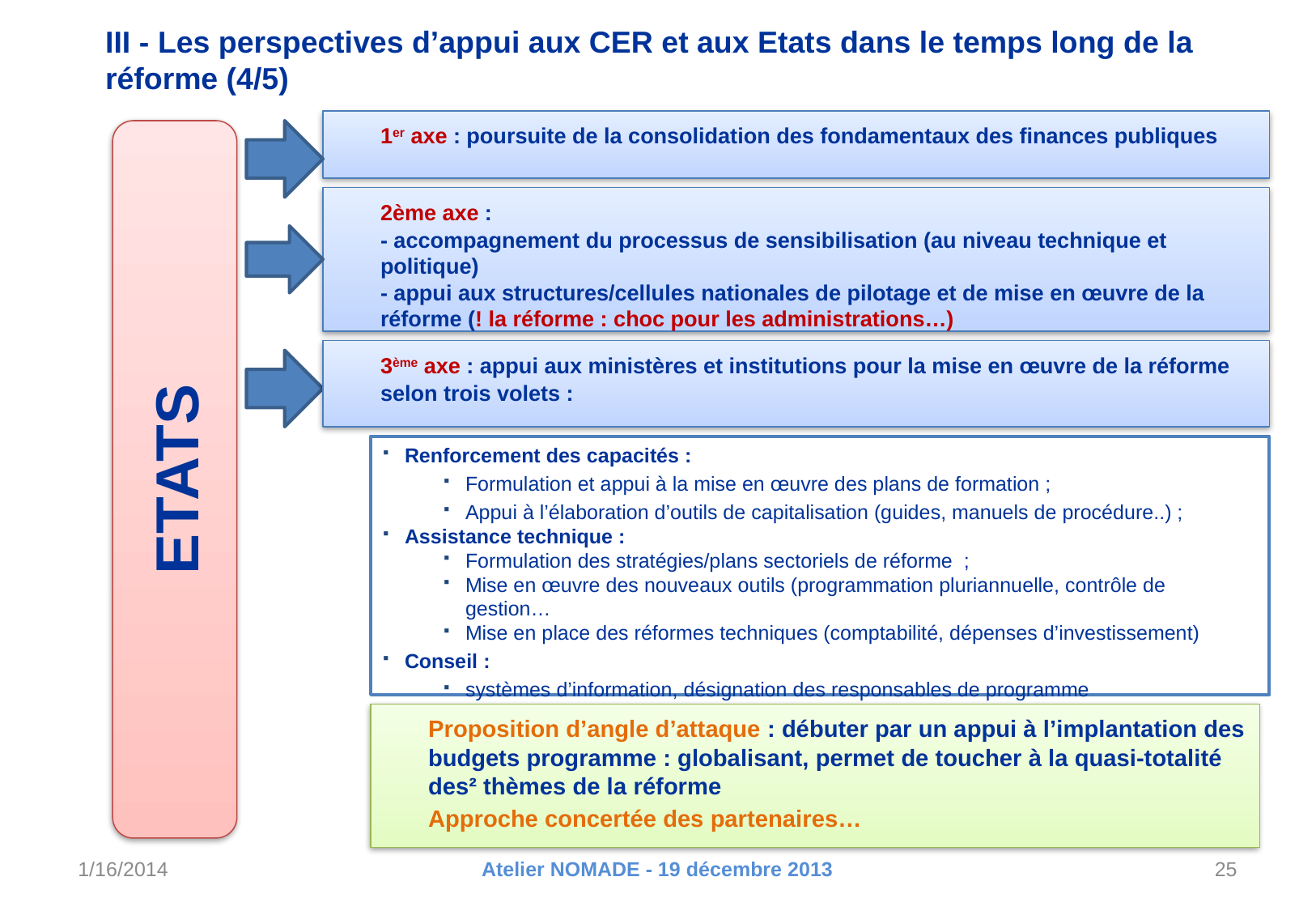

III - Les perspectives d’appui aux CER et aux Etats dans le temps long de la réforme (4/5)
	1er axe : poursuite de la consolidation des fondamentaux des finances publiques

ETATS

	2ème axe :
	- accompagnement du processus de sensibilisation (au niveau technique et politique)
	- appui aux structures/cellules nationales de pilotage et de mise en œuvre de la réforme (! la réforme : choc pour les administrations…)

	3ème axe : appui aux ministères et institutions pour la mise en œuvre de la réforme selon trois volets :

Renforcement des capacités :
Formulation et appui à la mise en œuvre des plans de formation ;
Appui à l’élaboration d’outils de capitalisation (guides, manuels de procédure..) ;
Assistance technique :
Formulation des stratégies/plans sectoriels de réforme  ;
Mise en œuvre des nouveaux outils (programmation pluriannuelle, contrôle de gestion…
Mise en place des réformes techniques (comptabilité, dépenses d’investissement)
Conseil :
systèmes d’information, désignation des responsables de programme
	Proposition d’angle d’attaque : débuter par un appui à l’implantation des budgets programme : globalisant, permet de toucher à la quasi-totalité des² thèmes de la réforme
	Approche concertée des partenaires…

1/16/2014
Atelier NOMADE - 19 décembre 2013
25